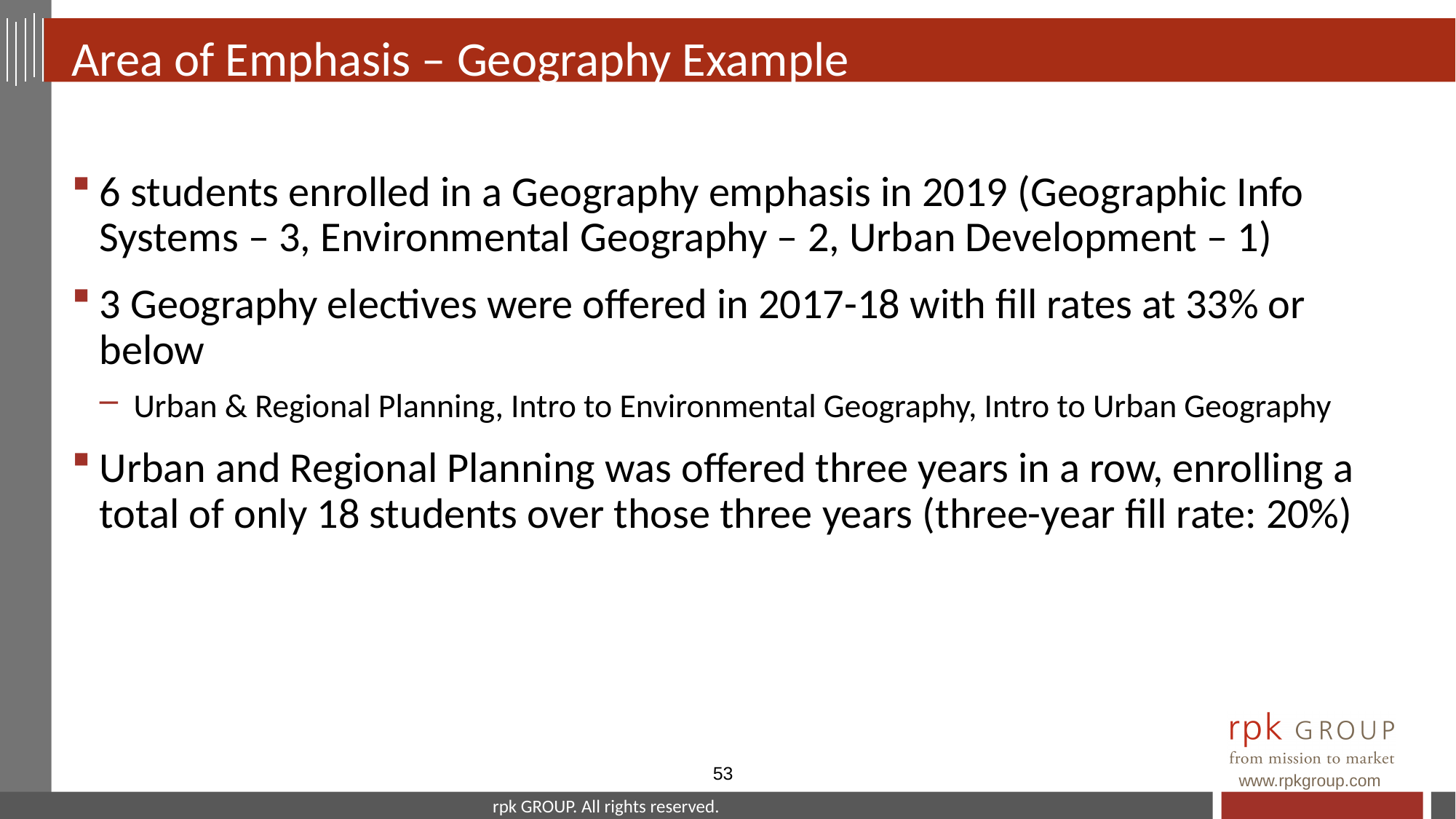

# Area of Emphasis – Geography Example
6 students enrolled in a Geography emphasis in 2019 (Geographic Info Systems – 3, Environmental Geography – 2, Urban Development – 1)
3 Geography electives were offered in 2017-18 with fill rates at 33% or below
Urban & Regional Planning, Intro to Environmental Geography, Intro to Urban Geography
Urban and Regional Planning was offered three years in a row, enrolling a total of only 18 students over those three years (three-year fill rate: 20%)
53